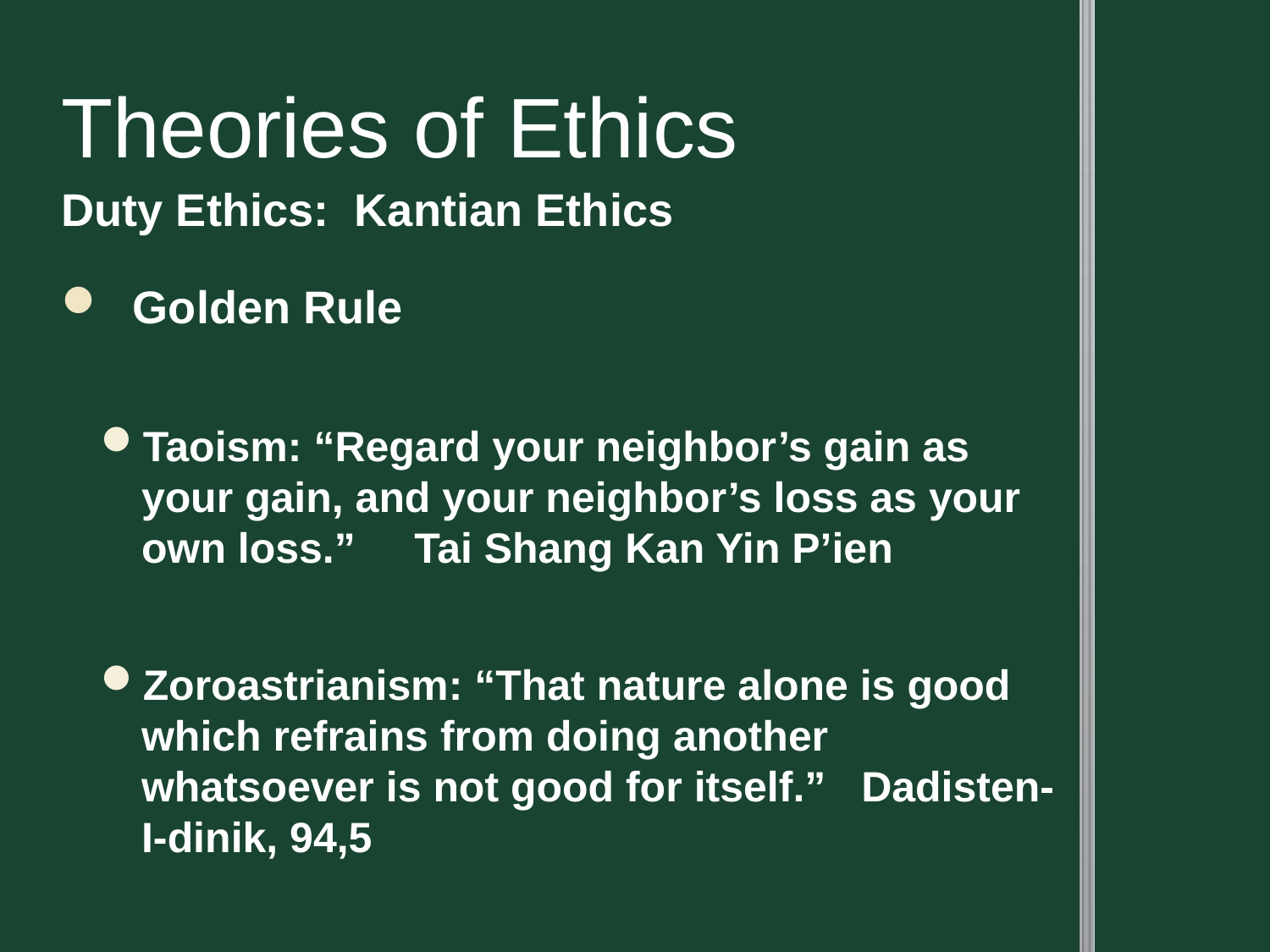

# Theories of Ethics
Duty Ethics:  Kantian Ethics
Golden Rule

Taoism: “Regard your neighbor’s gain as your gain, and your neighbor’s loss as your own loss.”     Tai Shang Kan Yin P’ien

Zoroastrianism: “That nature alone is good which refrains from doing another whatsoever is not good for itself.”   Dadisten-I-dinik, 94,5